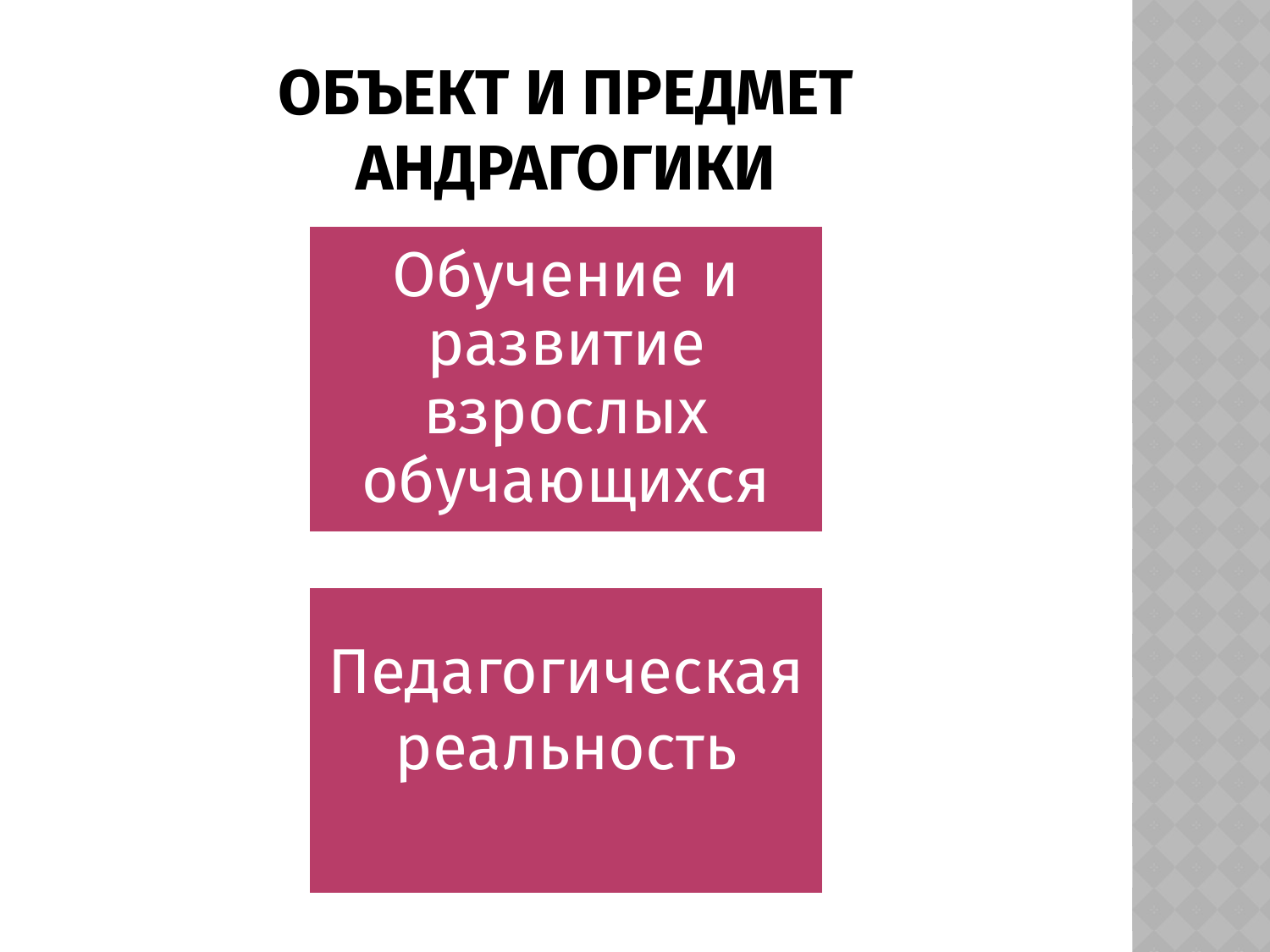

# Объект и предмет андрагогики
Обучение и развитие взрослых обучающихся
Педагогическая реальность